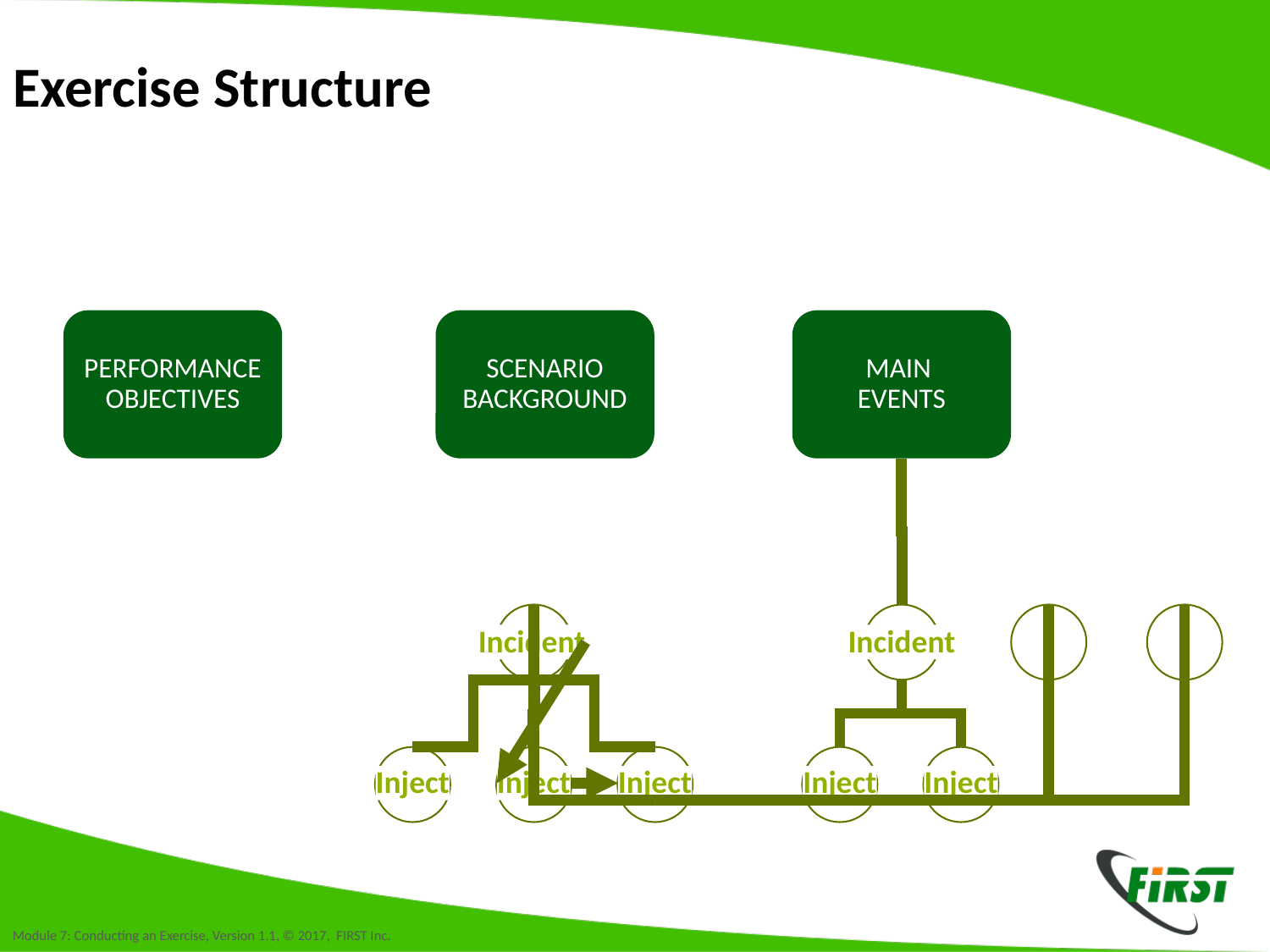

Exercise Structure
PERFORMANCE OBJECTIVES
SCENARIO BACKGROUND
MAIN
EVENTS

Incident
Incident

Inject
Inject
Inject
Inject
Inject